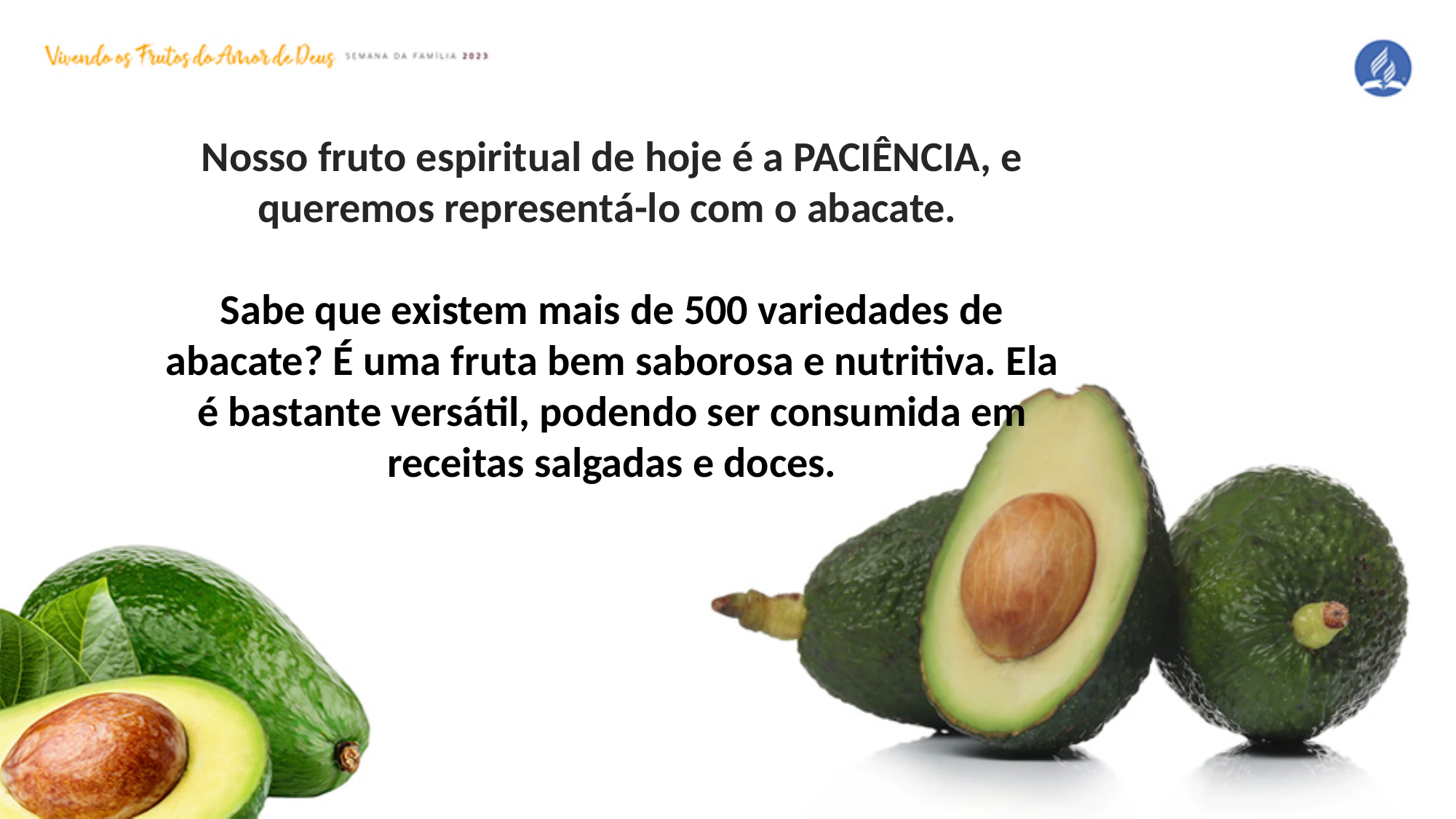

Nosso fruto espiritual de hoje é a PACIÊNCIA, e queremos representá-lo com o abacate.

Sabe que existem mais de 500 variedades de abacate? É uma fruta bem saborosa e nutritiva. Ela é bastante versátil, podendo ser consumida em receitas salgadas e doces.